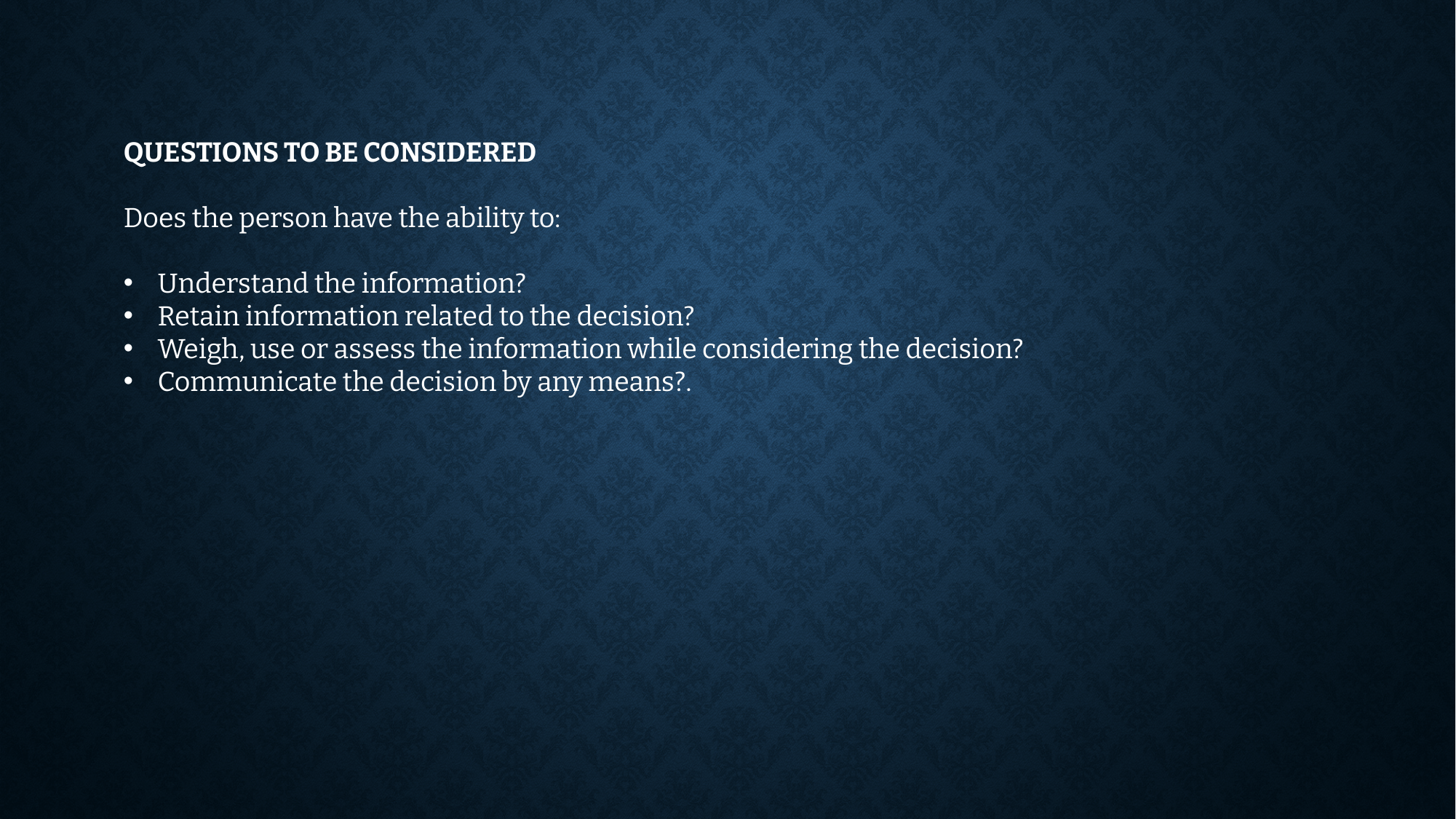

QUESTIONS TO BE CONSIDERED

Does the person have the ability to:

Understand the information?
Retain information related to the decision?
Weigh, use or assess the information while considering the decision?
Communicate the decision by any means?.